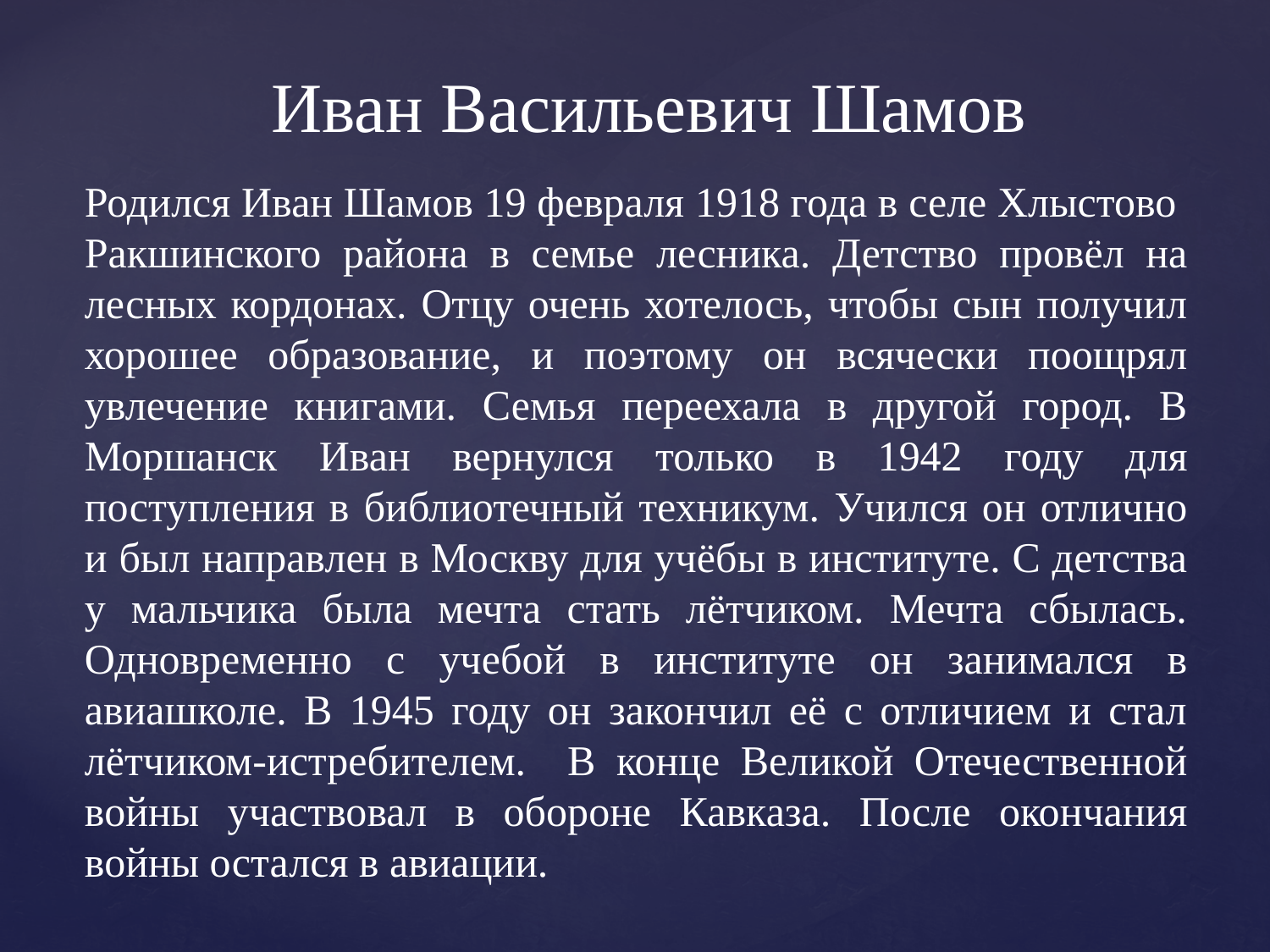

# Иван Васильевич Шамов
Родился Иван Шамов 19 февраля 1918 года в селе Хлыстово  Ракшинского района в семье лесника. Детство провёл на лесных кордонах. Отцу очень хотелось, чтобы сын получил хорошее образование, и поэтому он всячески поощрял увлечение книгами. Семья переехала в другой город. В Моршанск Иван вернулся только в 1942 году для поступления в библиотечный техникум. Учился он отлично и был направлен в Москву для учёбы в институте. С детства у мальчика была мечта стать лётчиком. Мечта сбылась. Одновременно с учебой в институте он занимался в авиашколе. В 1945 году он закончил её с отличием и стал лётчиком-истребителем.  В конце Великой Отечественной войны участвовал в обороне Кавказа. После окончания войны остался в авиации.